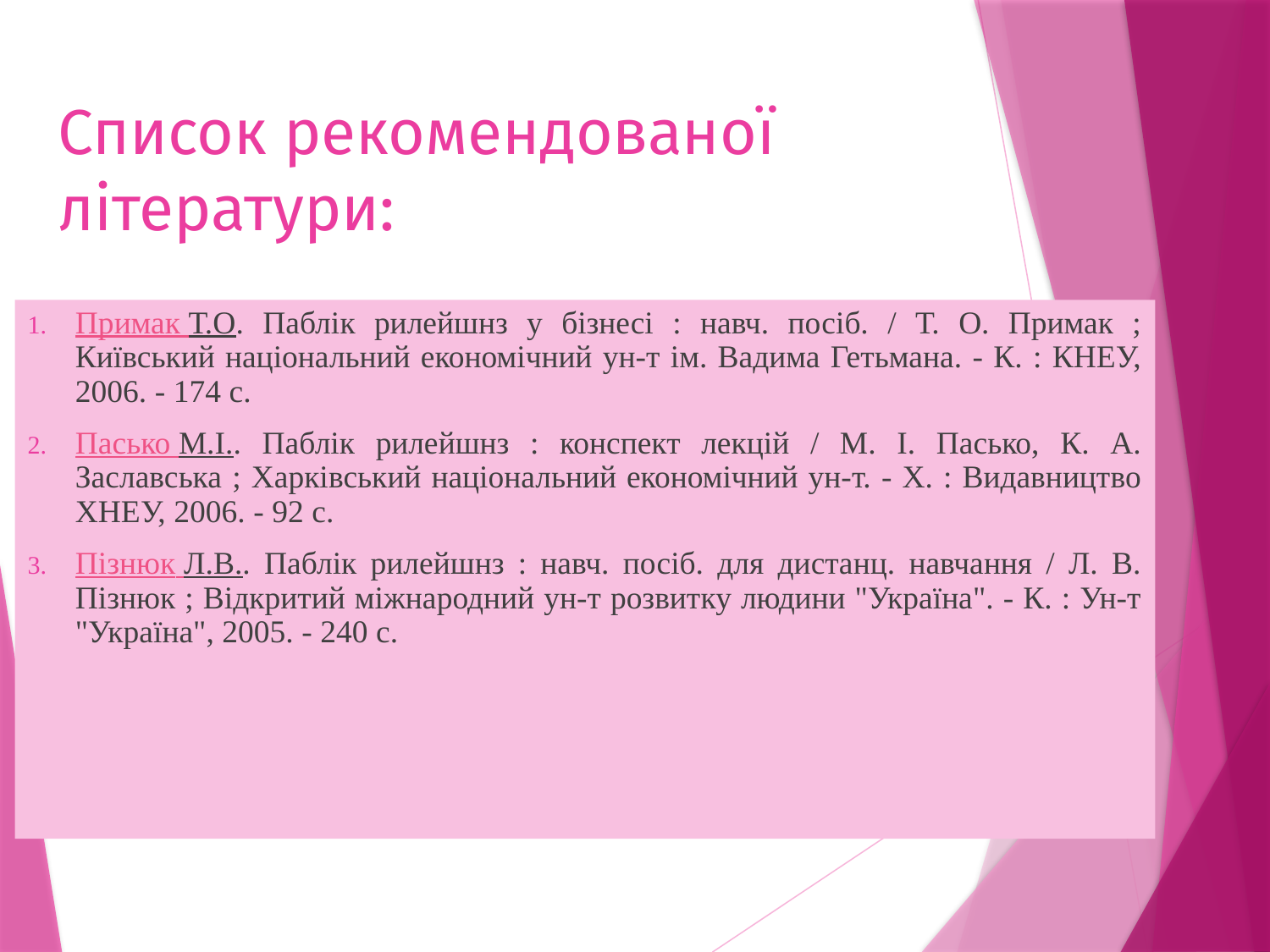

# Список рекомендованої літератури:
Примак Т.О. Паблік рилейшнз у бізнесі : навч. посіб. / Т. О. Примак ; Київський національний економічний ун-т ім. Вадима Гетьмана. - К. : КНЕУ, 2006. - 174 с.
Пасько М.І.. Паблік рилейшнз : конспект лекцій / М. І. Пасько, К. А. Заславська ; Харківський національний економічний ун-т. - Х. : Видавництво ХНЕУ, 2006. - 92 с.
Пізнюк Л.В.. Паблік рилейшнз : навч. посіб. для дистанц. навчання / Л. В. Пізнюк ; Відкритий міжнародний ун-т розвитку людини "Україна". - К. : Ун-т "Україна", 2005. - 240 с.